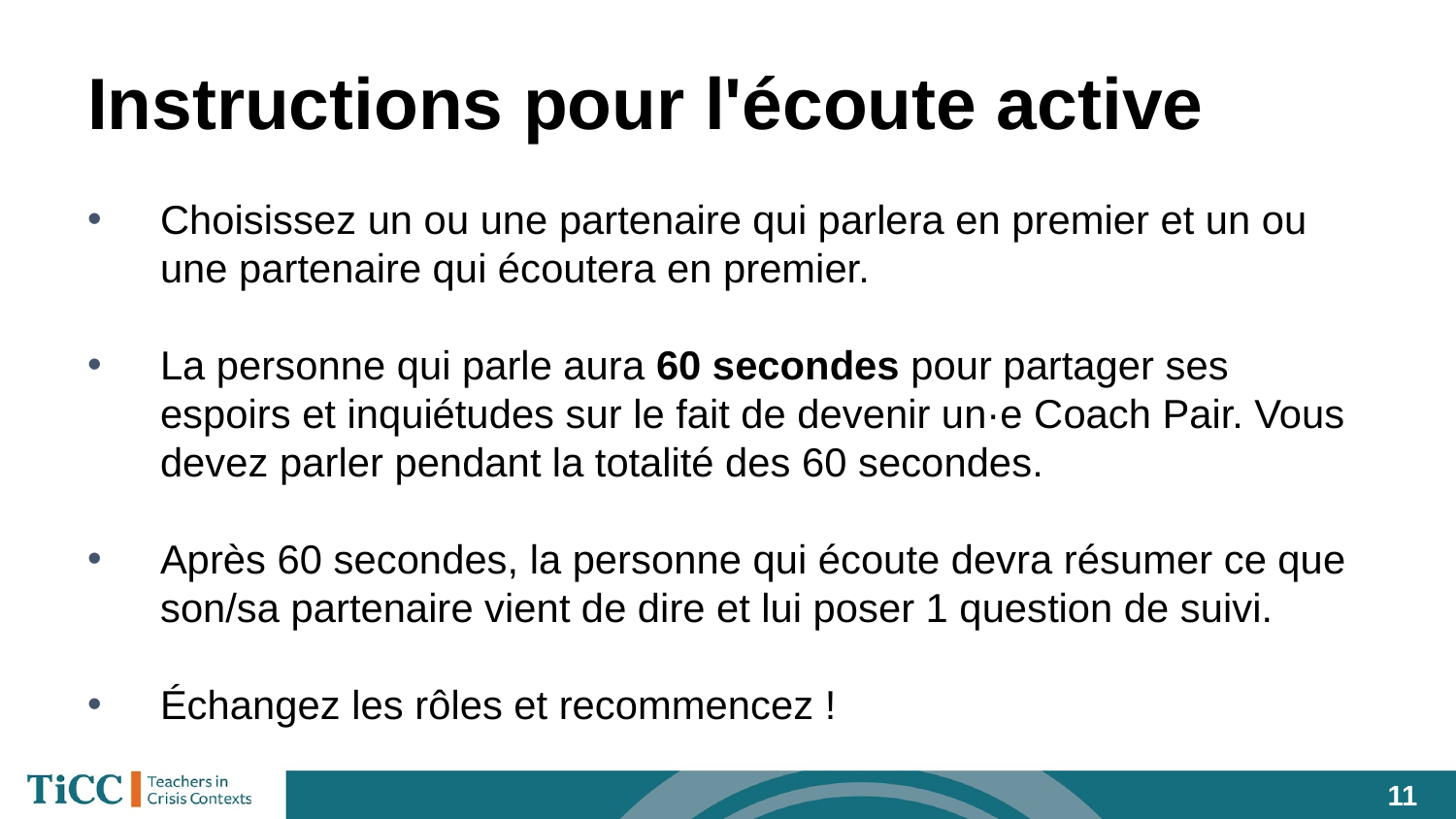

# Instructions pour l'écoute active
Choisissez un ou une partenaire qui parlera en premier et un ou une partenaire qui écoutera en premier.

La personne qui parle aura 60 secondes pour partager ses espoirs et inquiétudes sur le fait de devenir un·e Coach Pair. Vous devez parler pendant la totalité des 60 secondes.

Après 60 secondes, la personne qui écoute devra résumer ce que son/sa partenaire vient de dire et lui poser 1 question de suivi.

Échangez les rôles et recommencez !
11